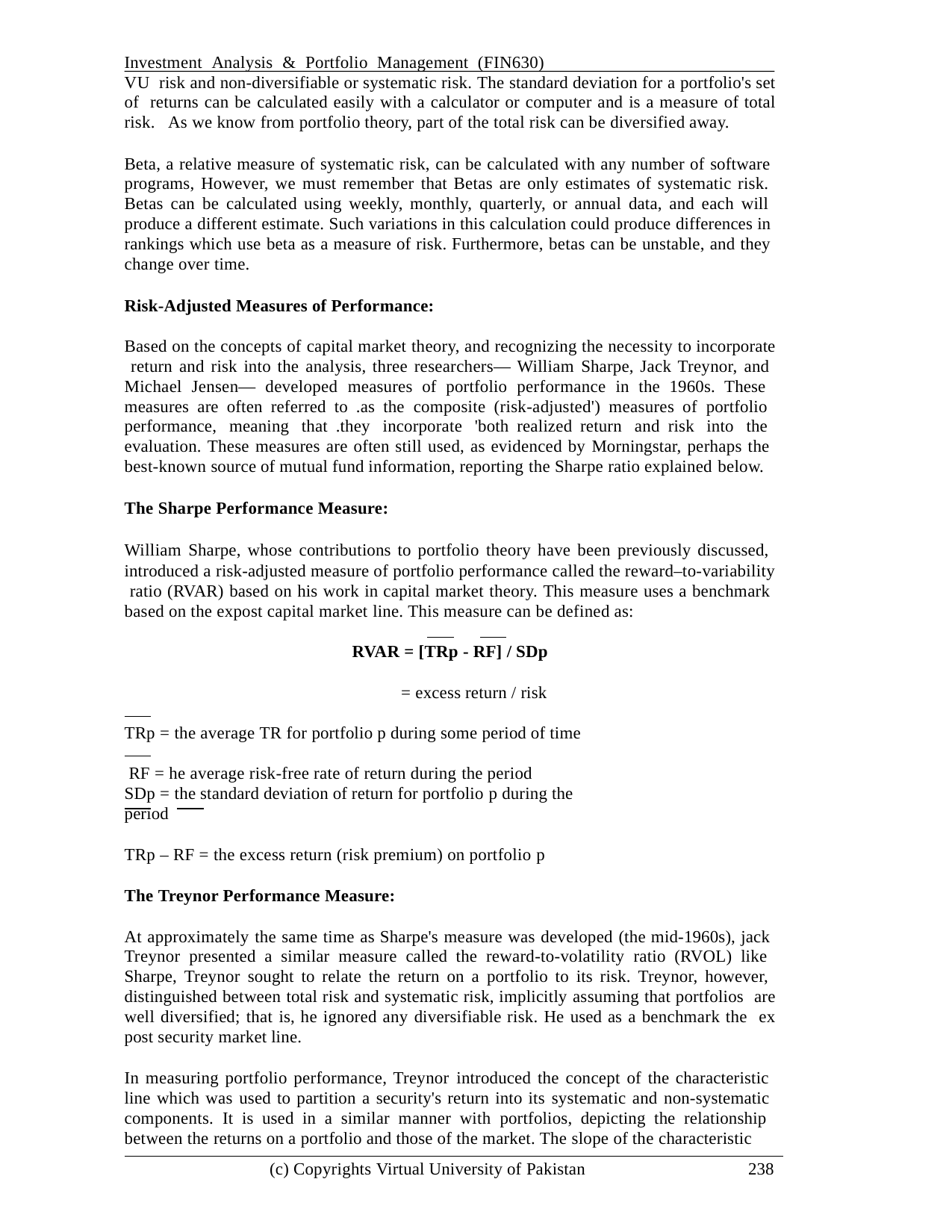

Investment Analysis & Portfolio Management (FIN630)	VU  risk and non-diversifiable or systematic risk. The standard deviation for a portfolio's set of  returns can be calculated easily with a calculator or computer and is a measure of total risk.  As we know from portfolio theory, part of the total risk can be diversified away.

Beta, a relative measure of systematic risk, can be calculated with any number of software  programs, However, we must remember that Betas are only estimates of systematic risk.  Betas can be calculated using weekly, monthly, quarterly, or annual data, and each will  produce a different estimate. Such variations in this calculation could produce differences in  rankings which use beta as a measure of risk. Furthermore, betas can be unstable, and they  change over time.

Risk-Adjusted Measures of Performance:

Based on the concepts of capital market theory, and recognizing the necessity to incorporate  return and risk into the analysis, three researchers— William Sharpe, Jack Treynor, and  Michael Jensen— developed measures of portfolio performance in the 1960s. These  measures are often referred to .as the composite (risk-adjusted') measures of portfolio  performance, meaning that .they incorporate 'both realized return and risk into the  evaluation. These measures are often still used, as evidenced by Morningstar, perhaps the  best-known source of mutual fund information, reporting the Sharpe ratio explained below.

The Sharpe Performance Measure:

William Sharpe, whose contributions to portfolio theory have been previously discussed,  introduced a risk-adjusted measure of portfolio performance called the reward–to-variability  ratio (RVAR) based on his work in capital market theory. This measure uses a benchmark  based on the expost capital market line. This measure can be defined as:

RVAR = [TRp - RF] / SDp

= excess return / risk
TRp = the average TR for portfolio p during some period of time  RF = he average risk-free rate of return during the period
SDp = the standard deviation of return for portfolio p during the period

TRp – RF = the excess return (risk premium) on portfolio p

The Treynor Performance Measure:

At approximately the same time as Sharpe's measure was developed (the mid-1960s), jack  Treynor presented a similar measure called the reward-to-volatility ratio (RVOL) like  Sharpe, Treynor sought to relate the return on a portfolio to its risk. Treynor, however,  distinguished between total risk and systematic risk, implicitly assuming that portfolios  are well diversified; that is, he ignored any diversifiable risk. He used as a benchmark the  ex post security market line.

In measuring portfolio performance, Treynor introduced the concept of the characteristic  line which was used to partition a security's return into its systematic and non-systematic  components. It is used in a similar manner with portfolios, depicting the relationship  between the returns on a portfolio and those of the market. The slope of the characteristic

(c) Copyrights Virtual University of Pakistan
238